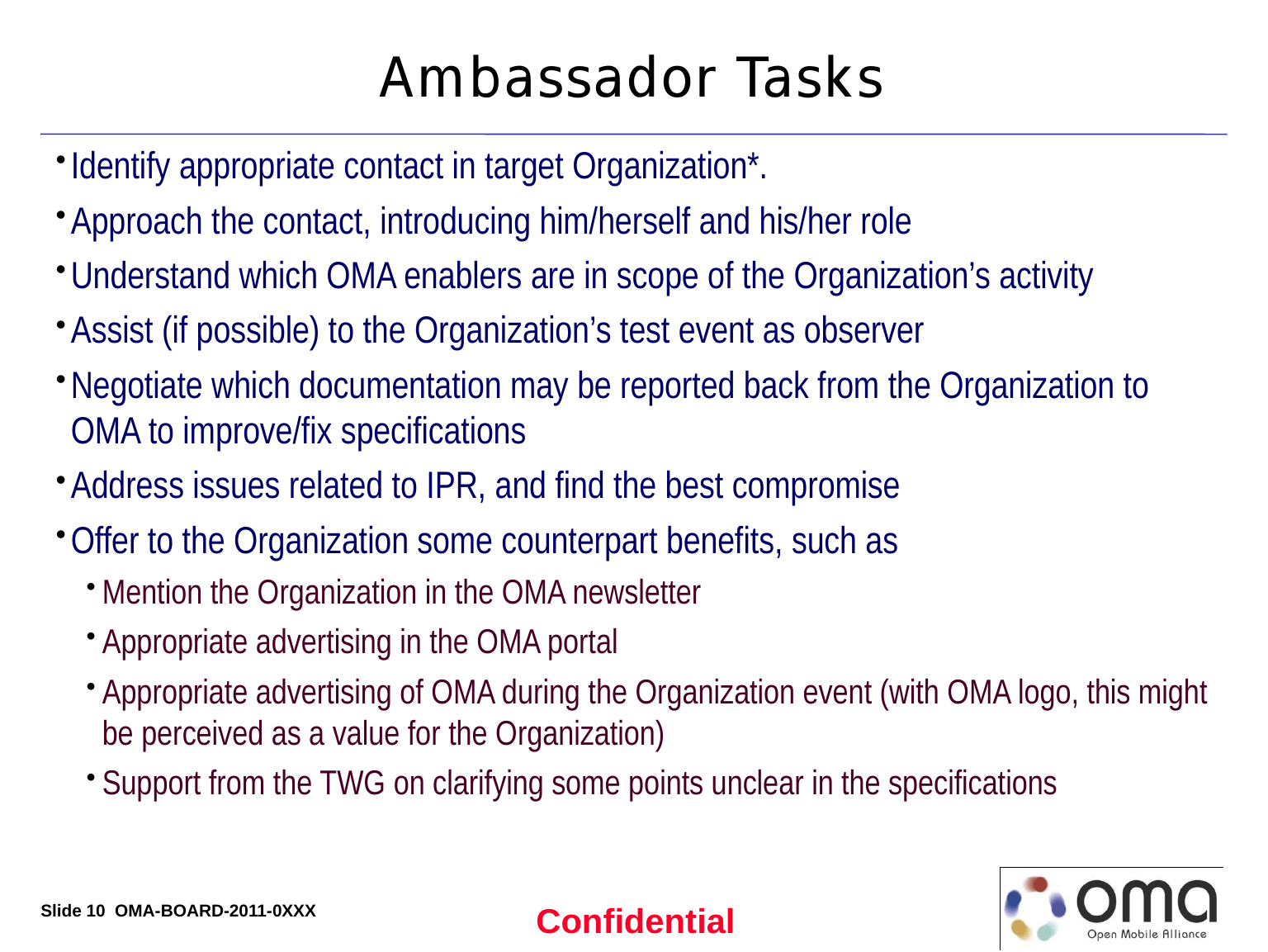

# Ambassador Tasks
Identify appropriate contact in target Organization*.
Approach the contact, introducing him/herself and his/her role
Understand which OMA enablers are in scope of the Organization’s activity
Assist (if possible) to the Organization’s test event as observer
Negotiate which documentation may be reported back from the Organization to OMA to improve/fix specifications
Address issues related to IPR, and find the best compromise
Offer to the Organization some counterpart benefits, such as
Mention the Organization in the OMA newsletter
Appropriate advertising in the OMA portal
Appropriate advertising of OMA during the Organization event (with OMA logo, this might be perceived as a value for the Organization)
Support from the TWG on clarifying some points unclear in the specifications